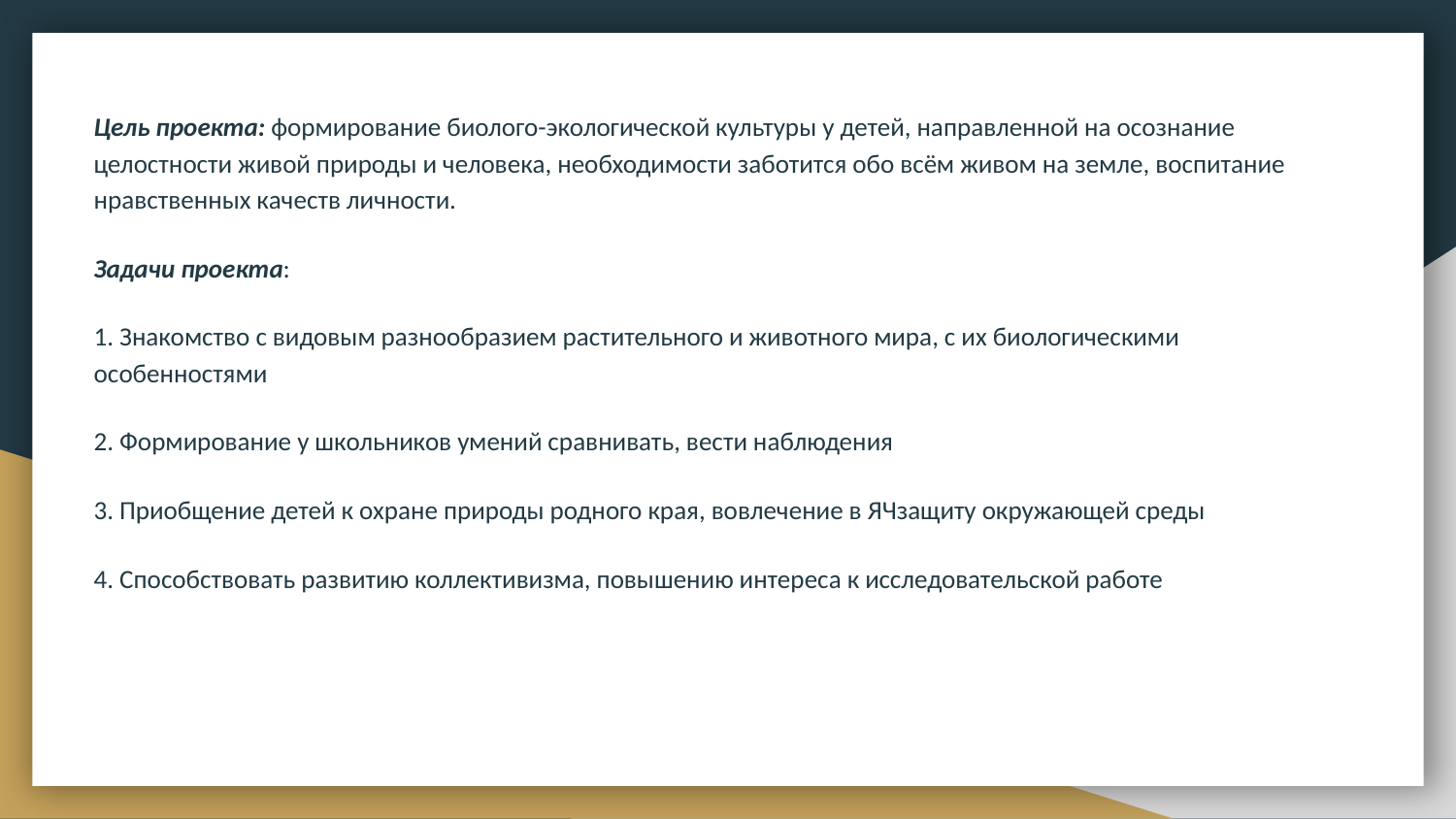

Цель проекта: формирование биолого-экологической культуры у детей, направленной на осознание целостности живой природы и человека, необходимости заботится обо всём живом на земле, воспитание нравственных качеств личности.
Задачи проекта:
1. Знакомство с видовым разнообразием растительного и животного мира, с их биологическими особенностями
2. Формирование у школьников умений сравнивать, вести наблюдения
3. Приобщение детей к охране природы родного края, вовлечение в ЯЧзащиту окружающей среды
4. Способствовать развитию коллективизма, повышению интереса к исследовательской работе